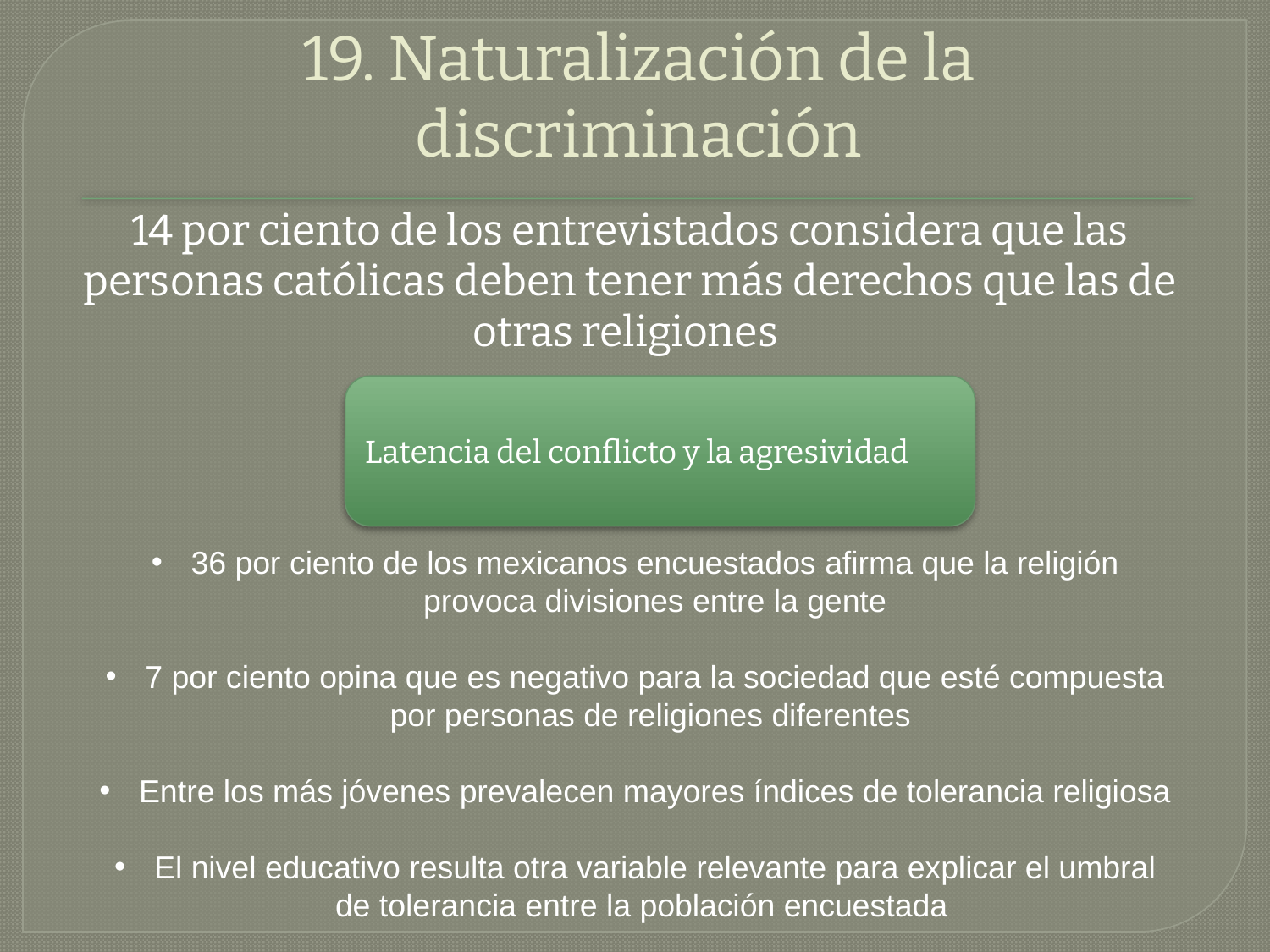

# 19. Naturalización de la discriminación
14 por ciento de los entrevistados considera que las personas católicas deben tener más derechos que las de otras religiones
Latencia del conflicto y la agresividad
36 por ciento de los mexicanos encuestados afirma que la religión provoca divisiones entre la gente

7 por ciento opina que es negativo para la sociedad que esté compuesta por personas de religiones diferentes

Entre los más jóvenes prevalecen mayores índices de tolerancia religiosa

El nivel educativo resulta otra variable relevante para explicar el umbral de tolerancia entre la población encuestada